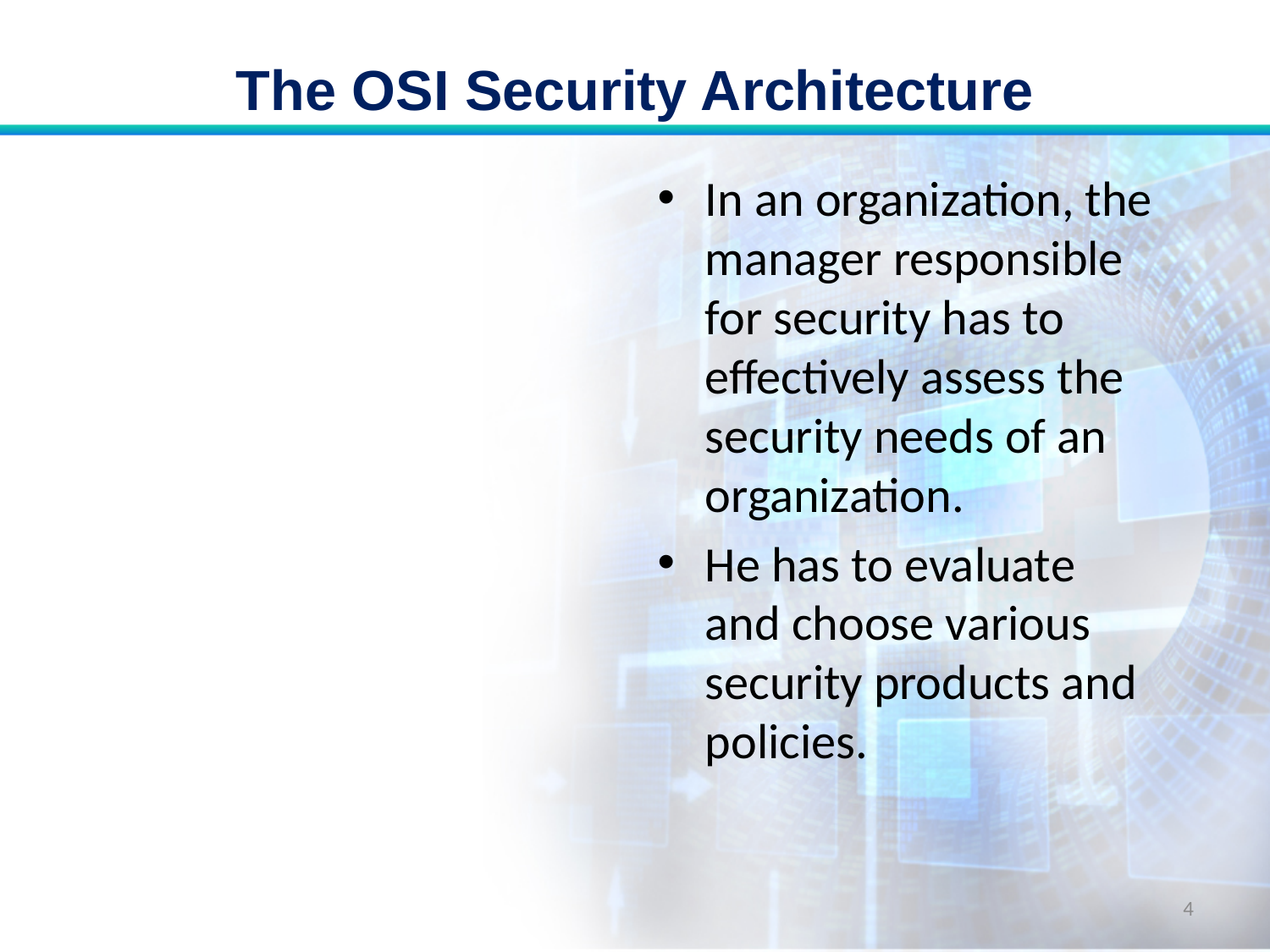

# The OSI Security Architecture
In an organization, the manager responsible for security has to effectively assess the security needs of an organization.
He has to evaluate and choose various security products and policies.
4